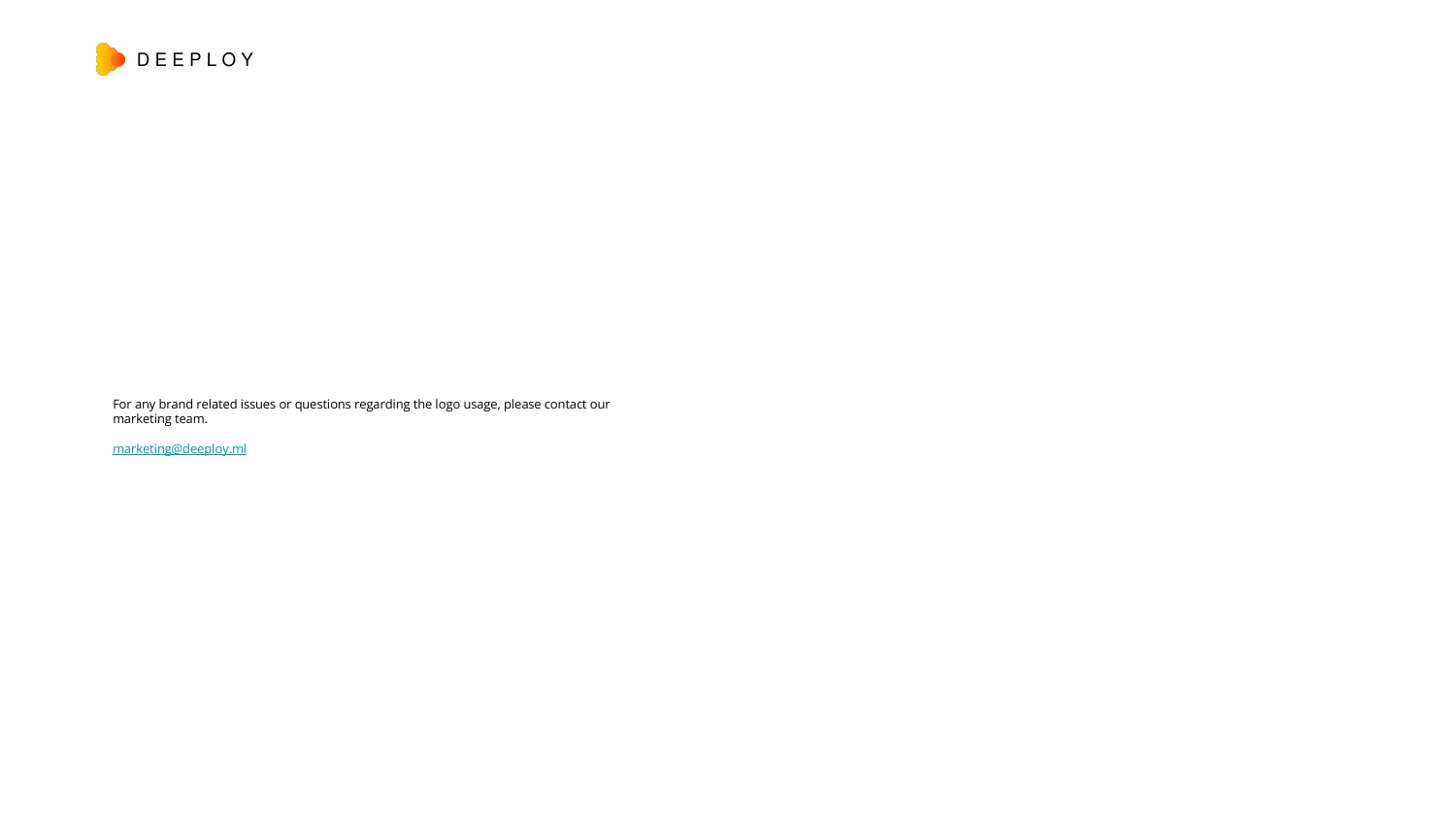

#

For any brand related issues or questions regarding the logo usage, please contact our marketing team.

marketing@deeploy.ml